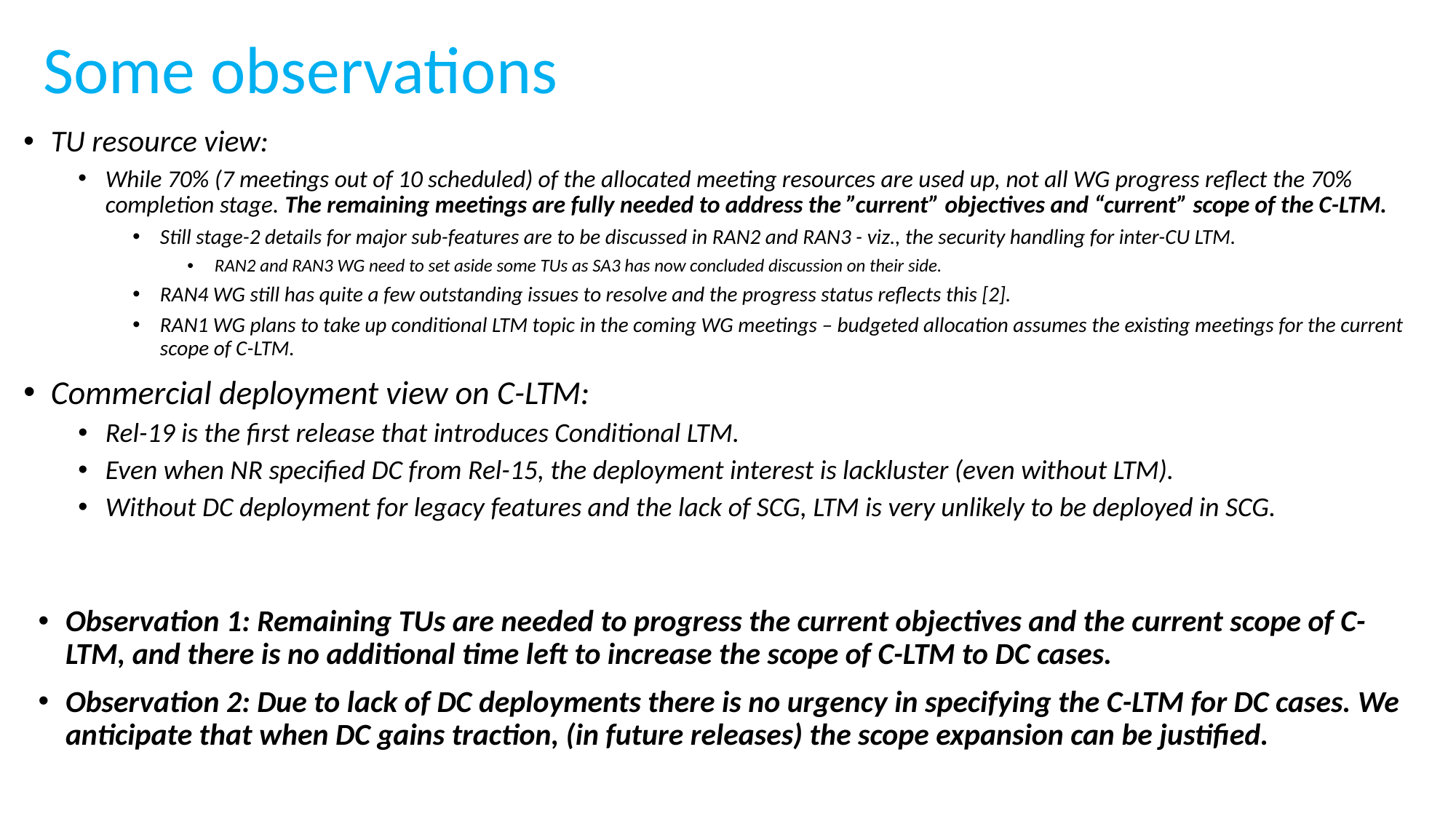

Some observations
TU resource view:
While 70% (7 meetings out of 10 scheduled) of the allocated meeting resources are used up, not all WG progress reflect the 70% completion stage. The remaining meetings are fully needed to address the ”current” objectives and “current” scope of the C-LTM.
Still stage-2 details for major sub-features are to be discussed in RAN2 and RAN3 - viz., the security handling for inter-CU LTM.
RAN2 and RAN3 WG need to set aside some TUs as SA3 has now concluded discussion on their side.
RAN4 WG still has quite a few outstanding issues to resolve and the progress status reflects this [2].
RAN1 WG plans to take up conditional LTM topic in the coming WG meetings – budgeted allocation assumes the existing meetings for the current scope of C-LTM.
Commercial deployment view on C-LTM:
Rel-19 is the first release that introduces Conditional LTM.
Even when NR specified DC from Rel-15, the deployment interest is lackluster (even without LTM).
Without DC deployment for legacy features and the lack of SCG, LTM is very unlikely to be deployed in SCG.
Observation 1: Remaining TUs are needed to progress the current objectives and the current scope of C-LTM, and there is no additional time left to increase the scope of C-LTM to DC cases.
Observation 2: Due to lack of DC deployments there is no urgency in specifying the C-LTM for DC cases. We anticipate that when DC gains traction, (in future releases) the scope expansion can be justified.